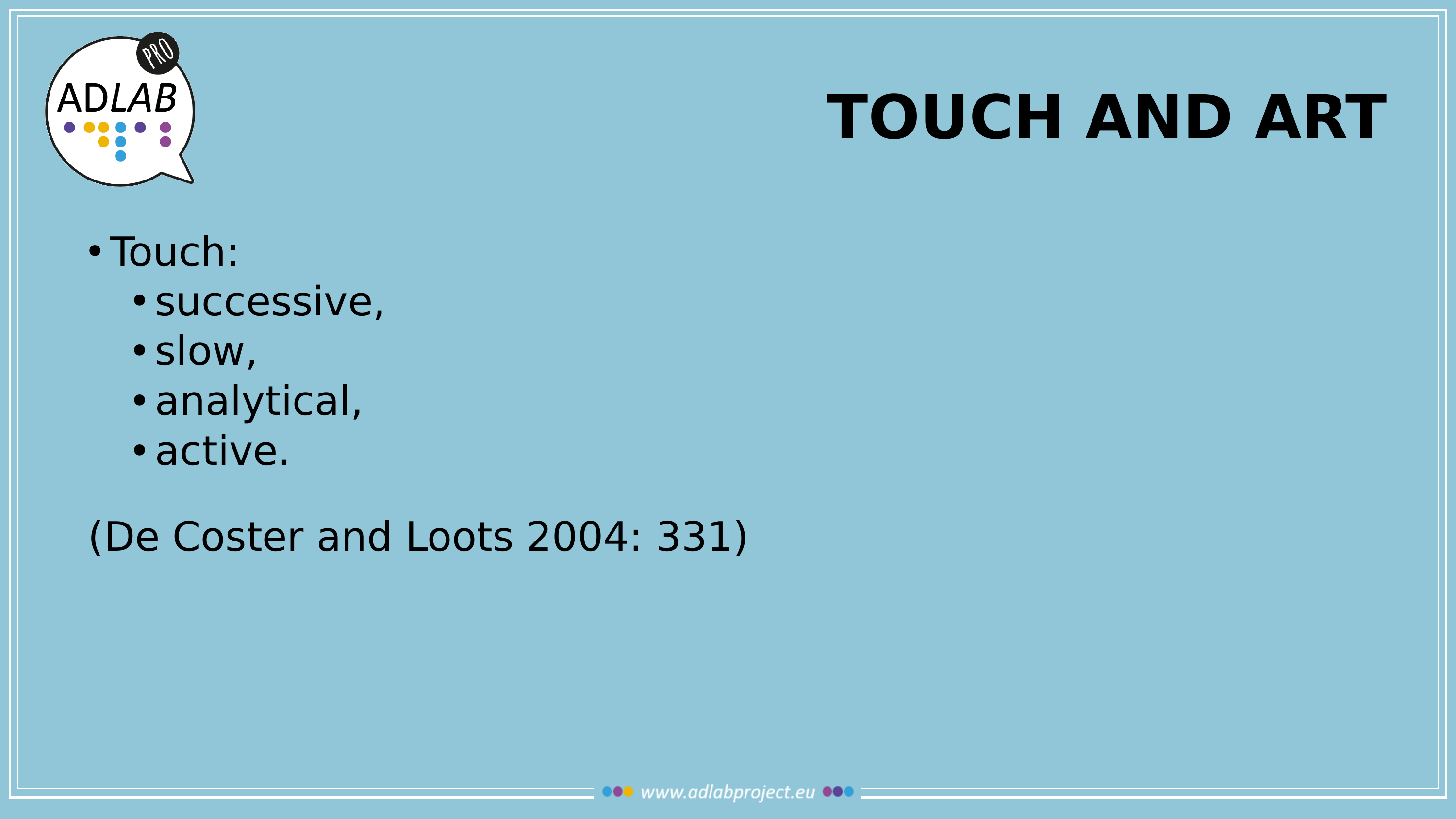

# Touch and art
Touch:
successive,
slow,
analytical,
active.
(De Coster and Loots 2004: 331)